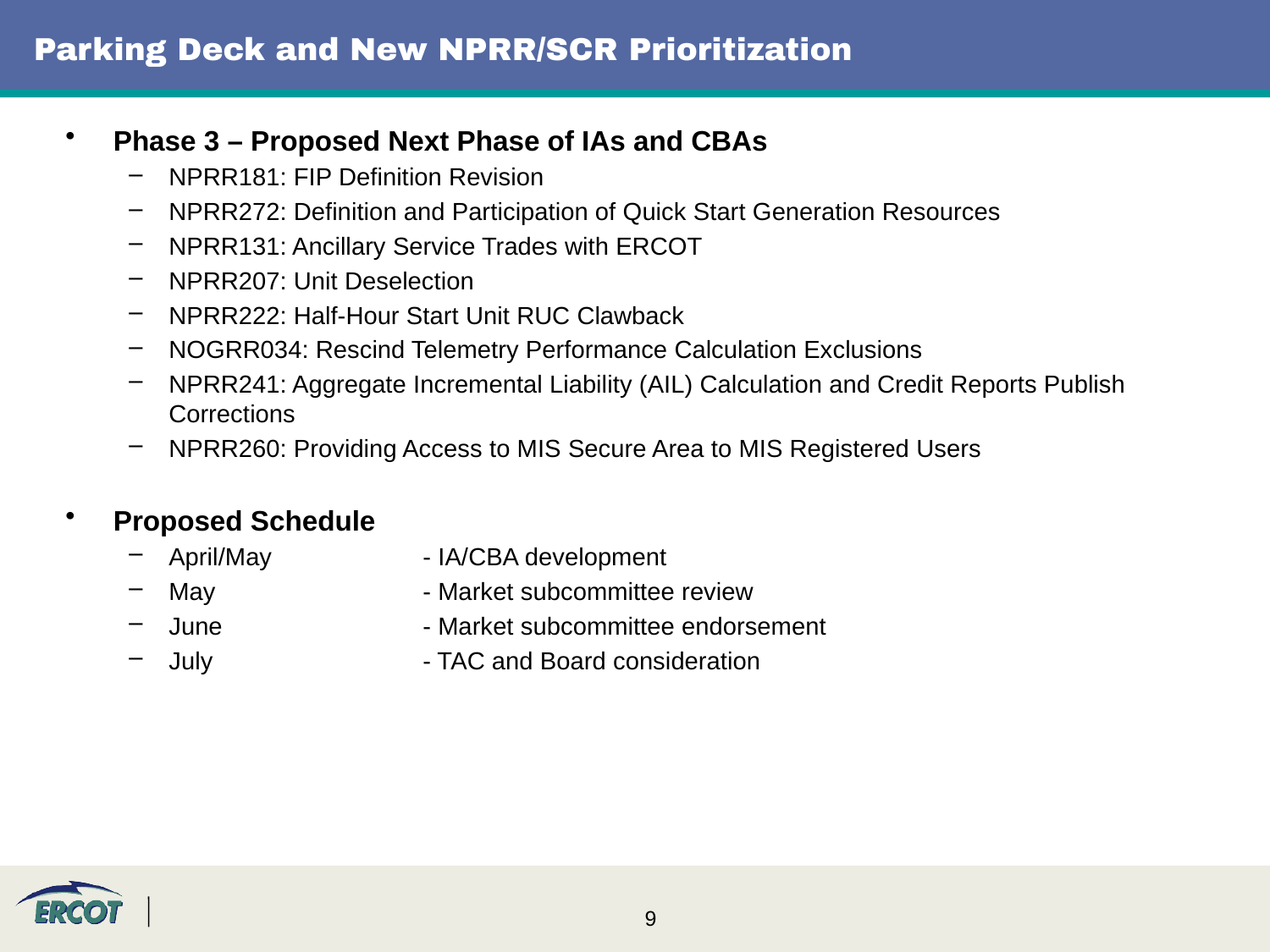

# Parking Deck and New NPRR/SCR Prioritization
Phase 3 – Proposed Next Phase of IAs and CBAs
NPRR181: FIP Definition Revision
NPRR272: Definition and Participation of Quick Start Generation Resources
NPRR131: Ancillary Service Trades with ERCOT
NPRR207: Unit Deselection
NPRR222: Half-Hour Start Unit RUC Clawback
NOGRR034: Rescind Telemetry Performance Calculation Exclusions
NPRR241: Aggregate Incremental Liability (AIL) Calculation and Credit Reports Publish 	Corrections
NPRR260: Providing Access to MIS Secure Area to MIS Registered Users

Proposed Schedule
April/May		- IA/CBA development
May		- Market subcommittee review
June		- Market subcommittee endorsement
July		- TAC and Board consideration